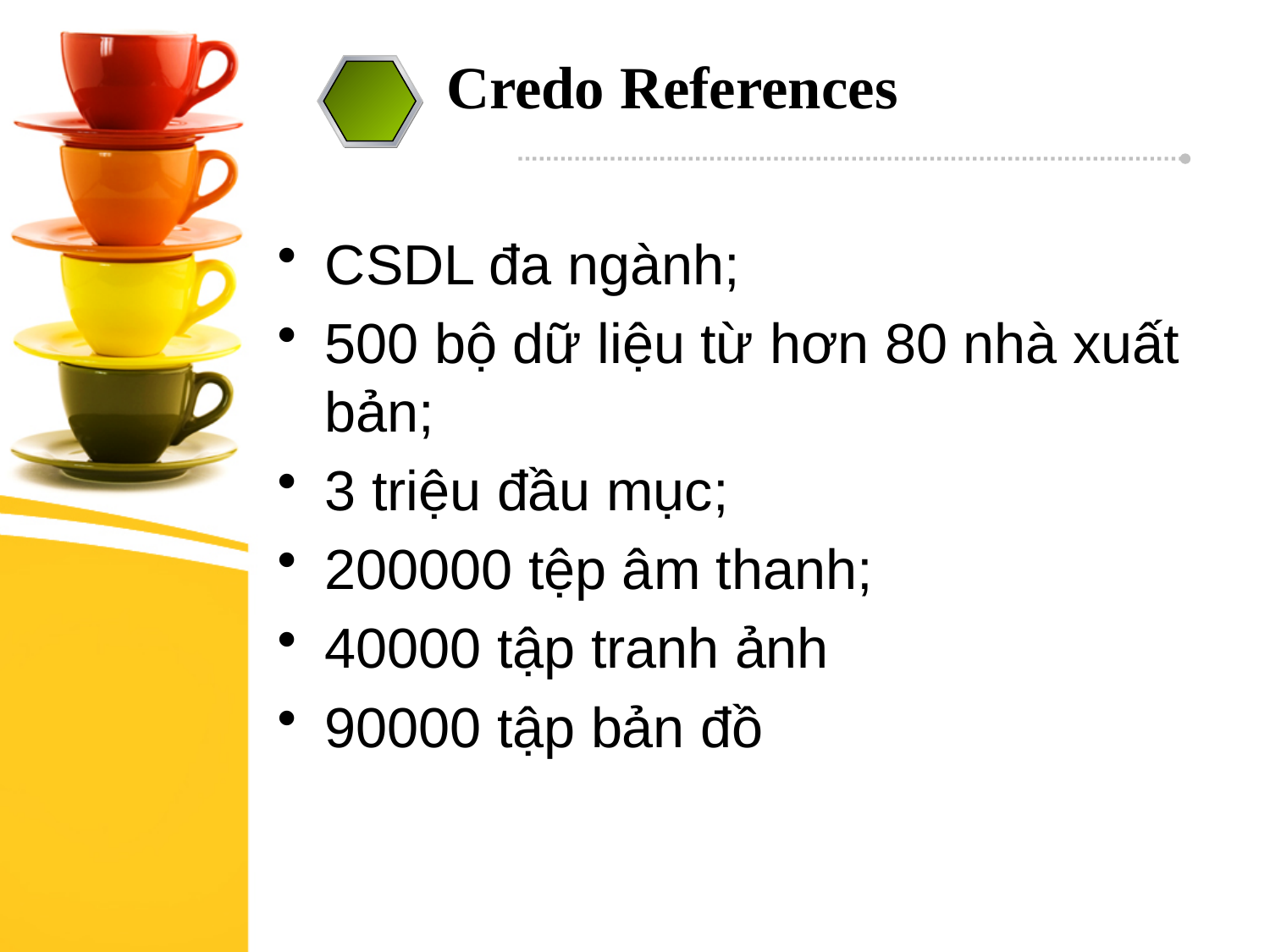

Credo References

CSDL đa ngành;
500 bộ dữ liệu từ hơn 80 nhà xuất bản;
3 triệu đầu mục;
200000 tệp âm thanh;
40000 tập tranh ảnh
90000 tập bản đồ